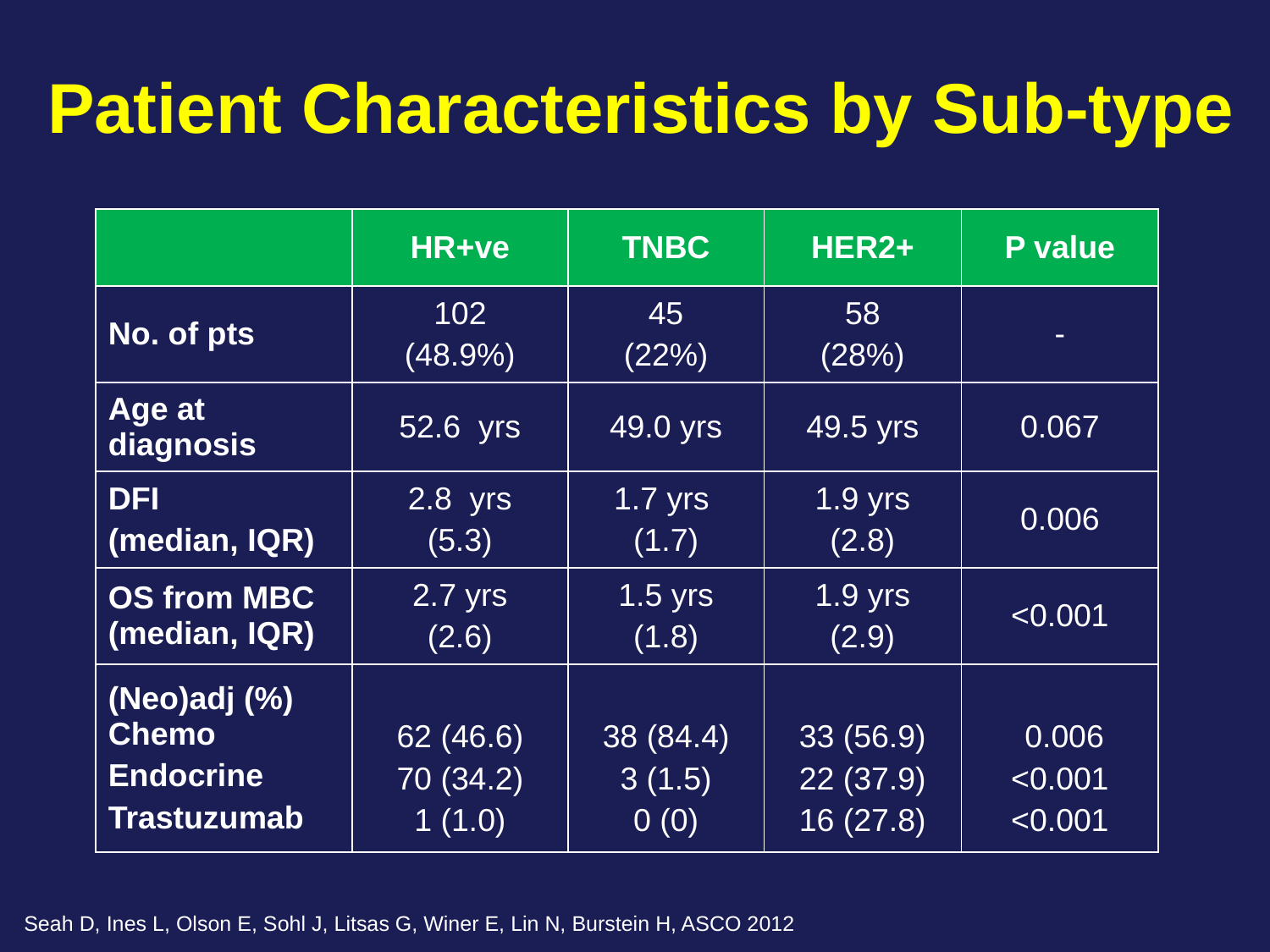

Patient Characteristics by Sub-type
|  | HR+ve | TNBC | HER2+ | P value |
| --- | --- | --- | --- | --- |
| No. of pts | 102 (48.9%) | 45 (22%) | 58 (28%) | - |
| Age at diagnosis | 52.6 yrs | 49.0 yrs | 49.5 yrs | 0.067 |
| DFI (median, IQR) | 2.8 yrs (5.3) | 1.7 yrs (1.7) | 1.9 yrs (2.8) | 0.006 |
| OS from MBC (median, IQR) | 2.7 yrs (2.6) | 1.5 yrs (1.8) | 1.9 yrs (2.9) | <0.001 |
| (Neo)adj (%) Chemo Endocrine Trastuzumab | 62 (46.6) 70 (34.2) 1 (1.0) | 38 (84.4) 3 (1.5) 0 (0) | 33 (56.9) 22 (37.9) 16 (27.8) | 0.006 <0.001 <0.001 |

Seah D, Ines L, Olson E, Sohl J, Litsas G, Winer E, Lin N, Burstein H, ASCO 2012